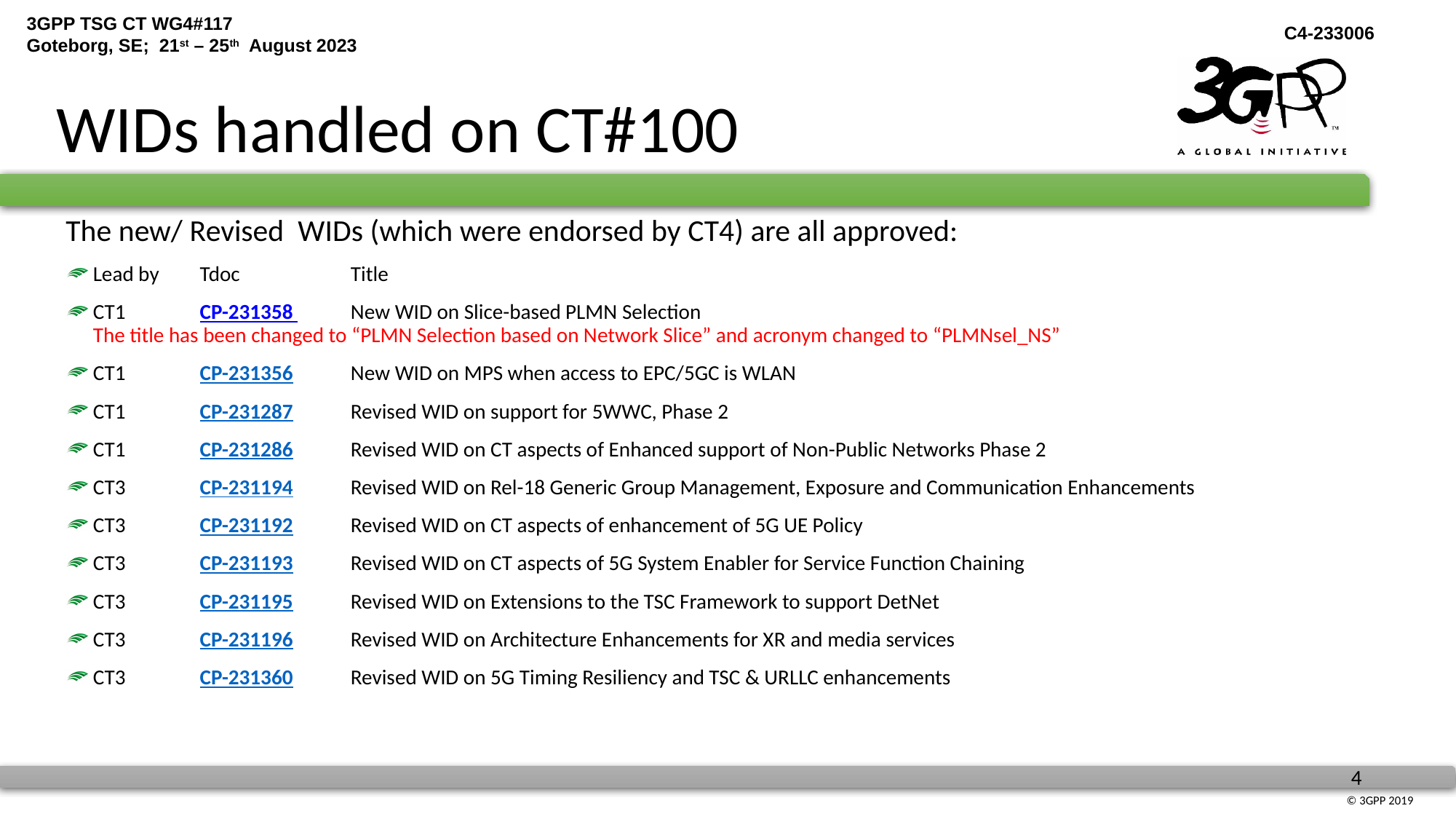

# WIDs handled on CT#100
The new/ Revised  WIDs (which were endorsed by CT4) are all approved:
Lead by 	Tdoc	Title
CT1	CP-231358 	New WID on Slice-based PLMN Selection
The title has been changed to “PLMN Selection based on Network Slice” and acronym changed to “PLMNsel_NS”
CT1	CP-231356	New WID on MPS when access to EPC/5GC is WLAN
CT1	CP-231287	Revised WID on support for 5WWC, Phase 2
CT1	CP-231286	Revised WID on CT aspects of Enhanced support of Non-Public Networks Phase 2
CT3	CP-231194	Revised WID on Rel-18 Generic Group Management, Exposure and Communication Enhancements
CT3	CP-231192	Revised WID on CT aspects of enhancement of 5G UE Policy
CT3	CP-231193	Revised WID on CT aspects of 5G System Enabler for Service Function Chaining
CT3	CP-231195	Revised WID on Extensions to the TSC Framework to support DetNet
CT3	CP-231196	Revised WID on Architecture Enhancements for XR and media services
CT3	CP-231360	Revised WID on 5G Timing Resiliency and TSC & URLLC enhancements